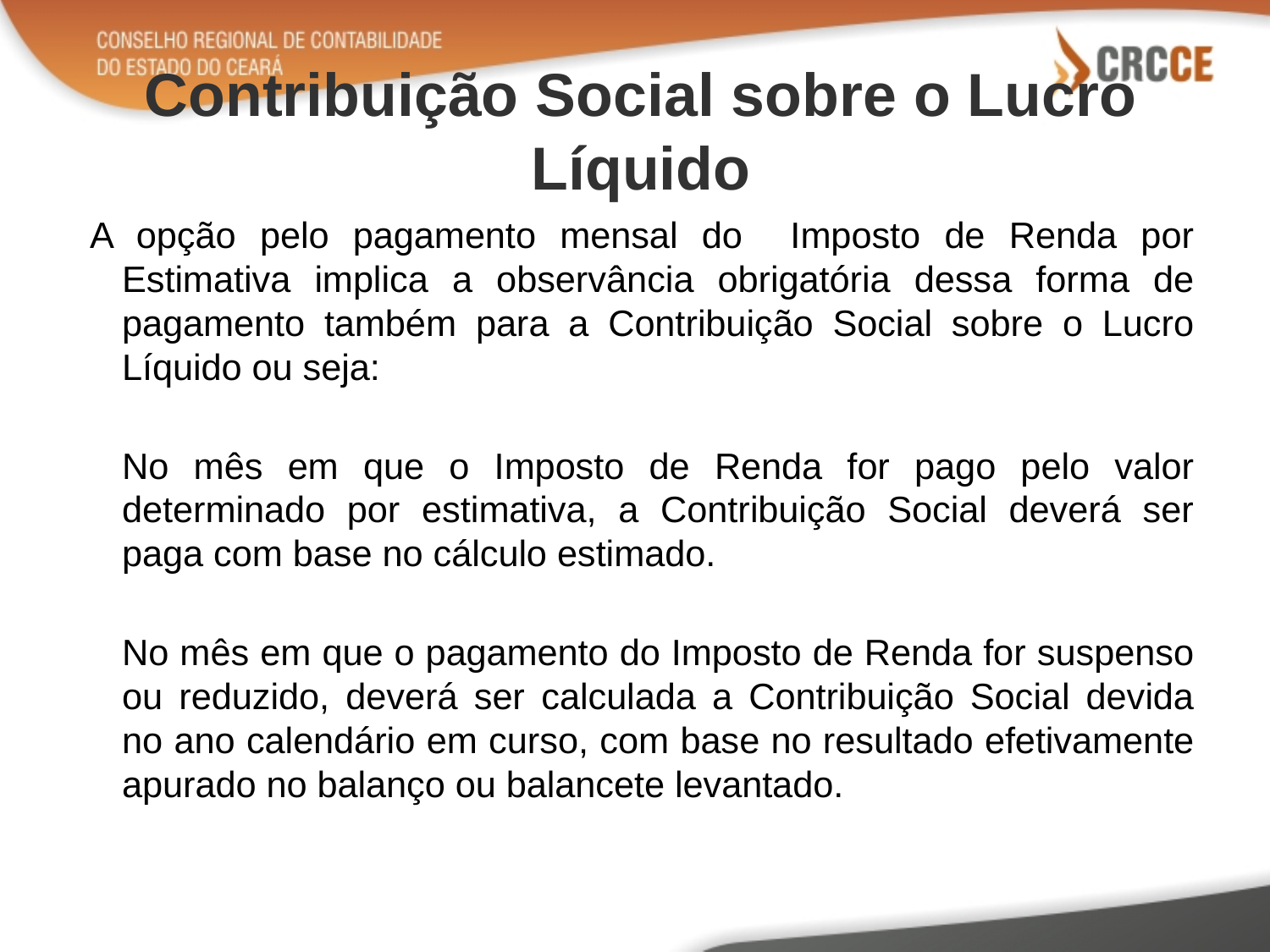

# Contribuição Social sobre o Lucro Líquido
A opção pelo pagamento mensal do  Imposto de Renda por Estimativa implica a observância obrigatória dessa forma de pagamento também para a Contribuição Social sobre o Lucro Líquido ou seja:

	No mês em que o Imposto de Renda for pago pelo valor determinado por estimativa, a Contribuição Social deverá ser paga com base no cálculo estimado.

	No mês em que o pagamento do Imposto de Renda for suspenso ou reduzido, deverá ser calculada a Contribuição Social devida no ano calendário em curso, com base no resultado efetivamente apurado no balanço ou balancete levantado.